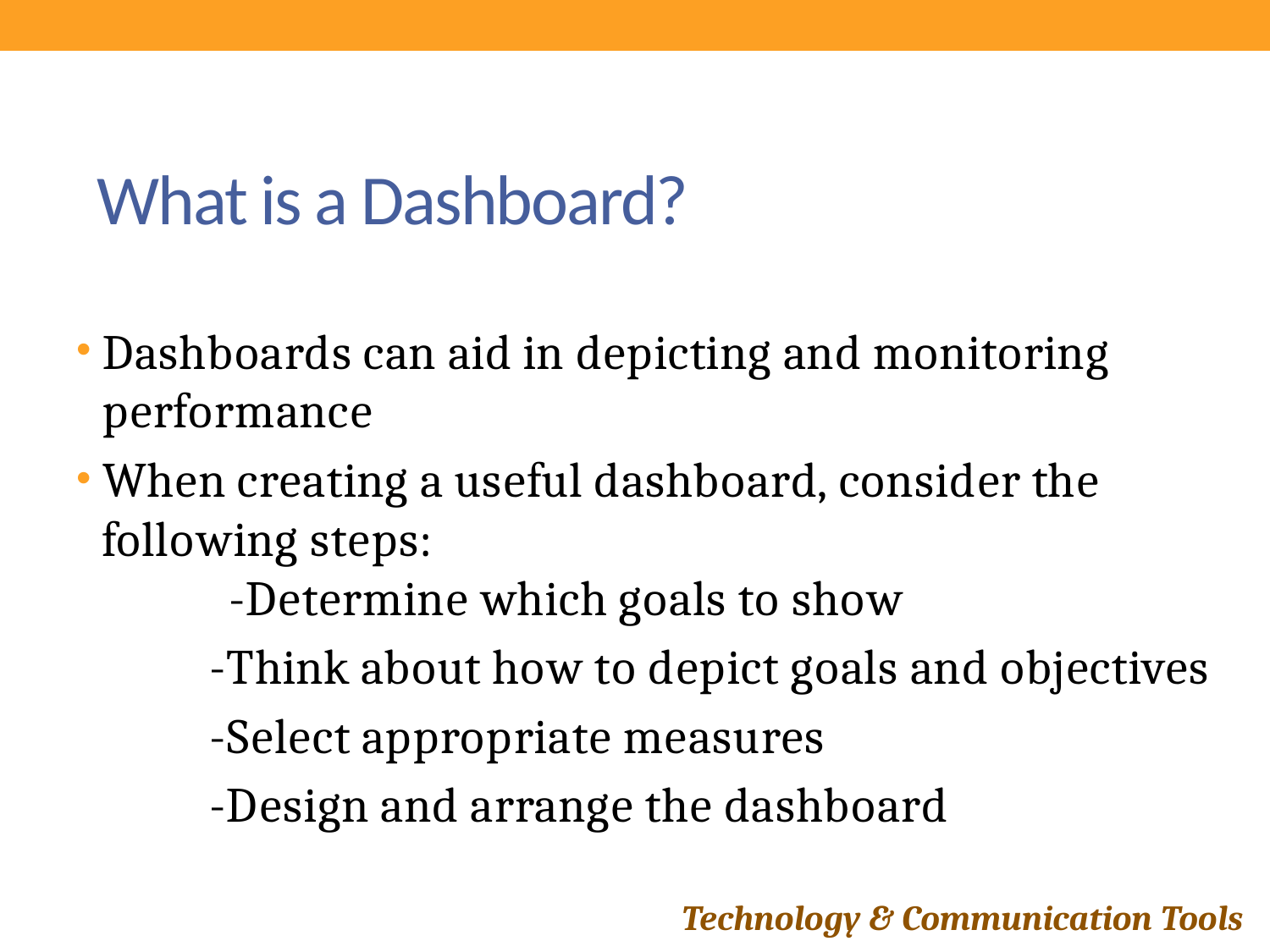

# What is a Dashboard?
Dashboards can aid in depicting and monitoring performance
When creating a useful dashboard, consider the following steps:
	-Determine which goals to show
	-Think about how to depict goals and objectives
	-Select appropriate measures
	-Design and arrange the dashboard

Technology & Communication Tools